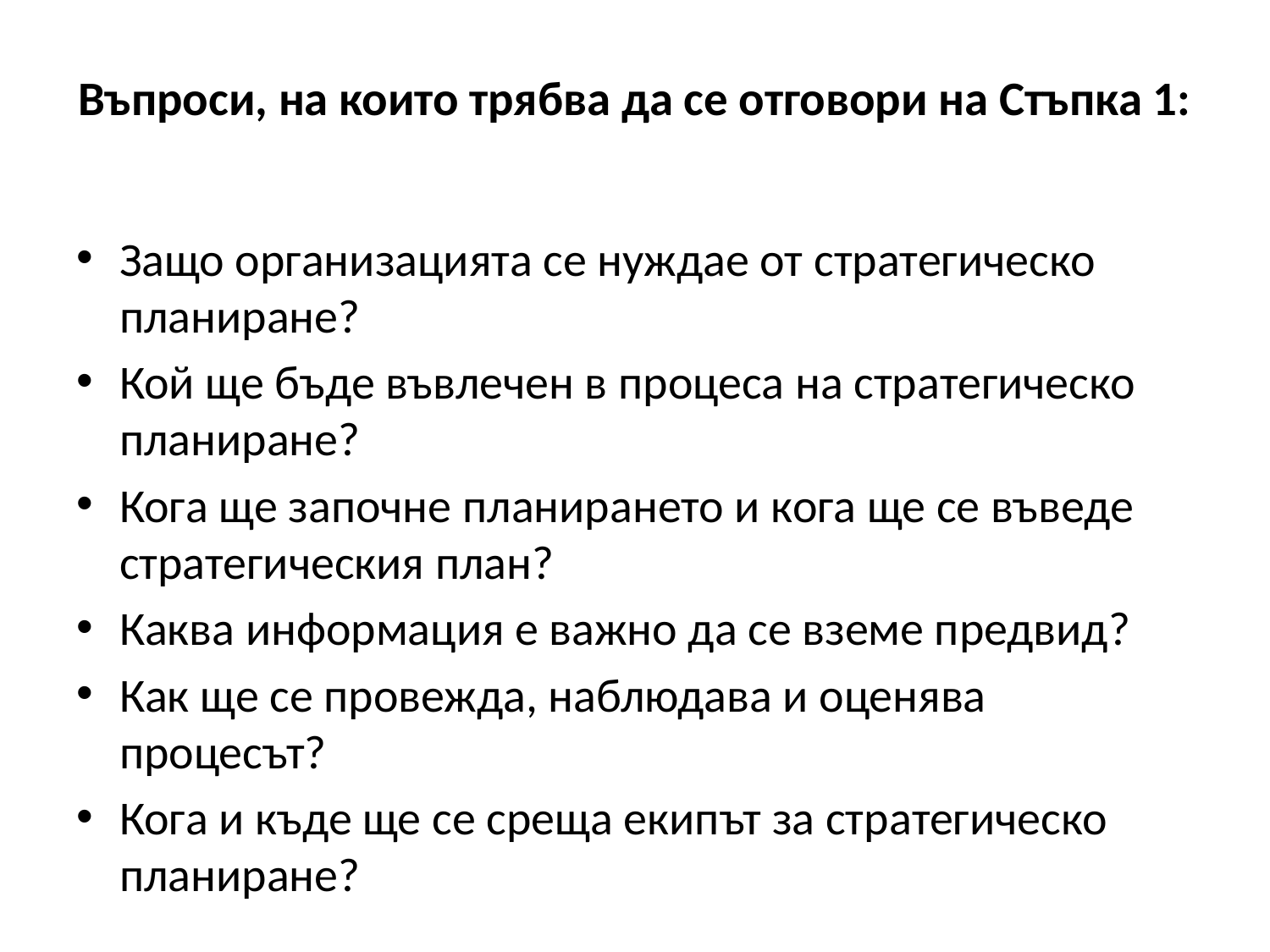

# Въпроси, на които трябва да се отговори на Стъпка 1:
Защо организацията се нуждае от стратегическо планиране?
Кой ще бъде въвлечен в процеса на стратегическо планиране?
Кога ще започне планирането и кога ще се въведе стратегическия план?
Каква информация е важно да се вземе предвид?
Как ще се провежда, наблюдава и оценява процесът?
Кога и къде ще се среща екипът за стратегическо планиране?